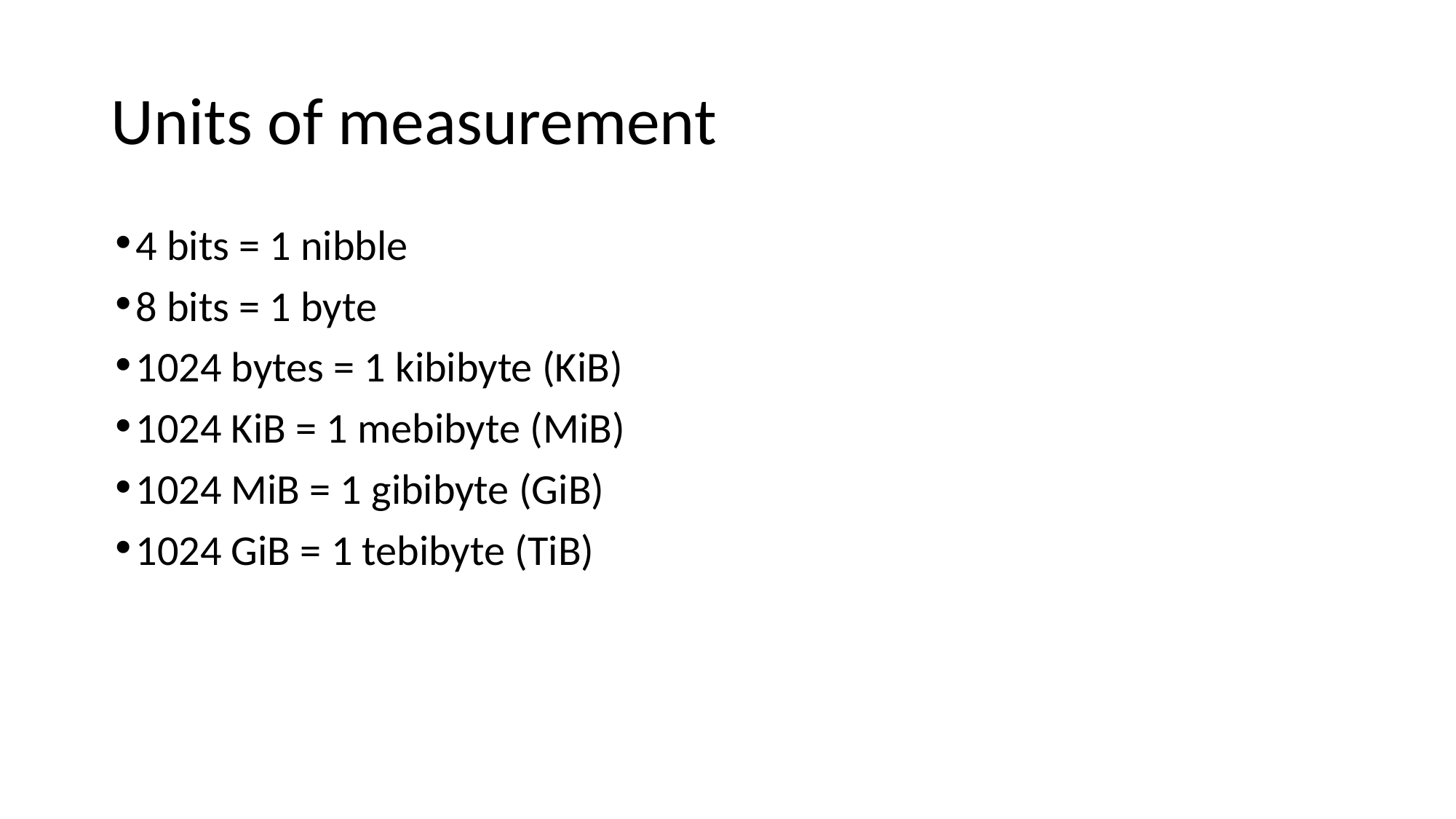

# Units of measurement
4 bits = 1 nibble
8 bits = 1 byte
1024 bytes = 1 kibibyte (KiB)
1024 KiB = 1 mebibyte (MiB)
1024 MiB = 1 gibibyte (GiB)
1024 GiB = 1 tebibyte (TiB)